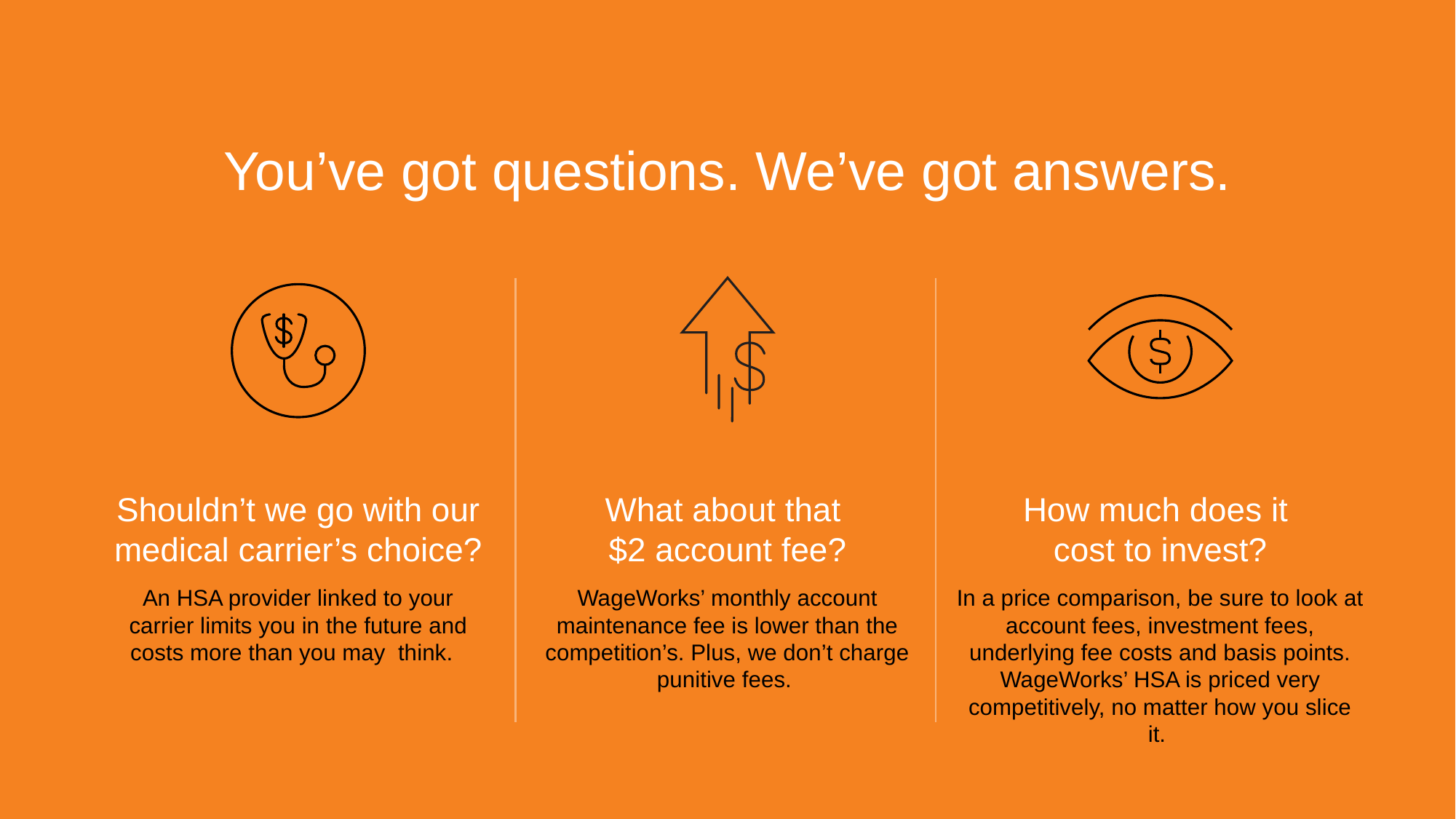

# You’ve got questions. We’ve got answers.

Shouldn’t we go with our medical carrier’s choice?
An HSA provider linked to your carrier limits you in the future and costs more than you may  think.
What about that
$2 account fee?
WageWorks’ monthly account maintenance fee is lower than the competition’s. Plus, we don’t charge punitive fees.
How much does it
cost to invest?
In a price comparison, be sure to look at account fees, investment fees, underlying fee costs and basis points. WageWorks’ HSA is priced very competitively, no matter how you slice it.